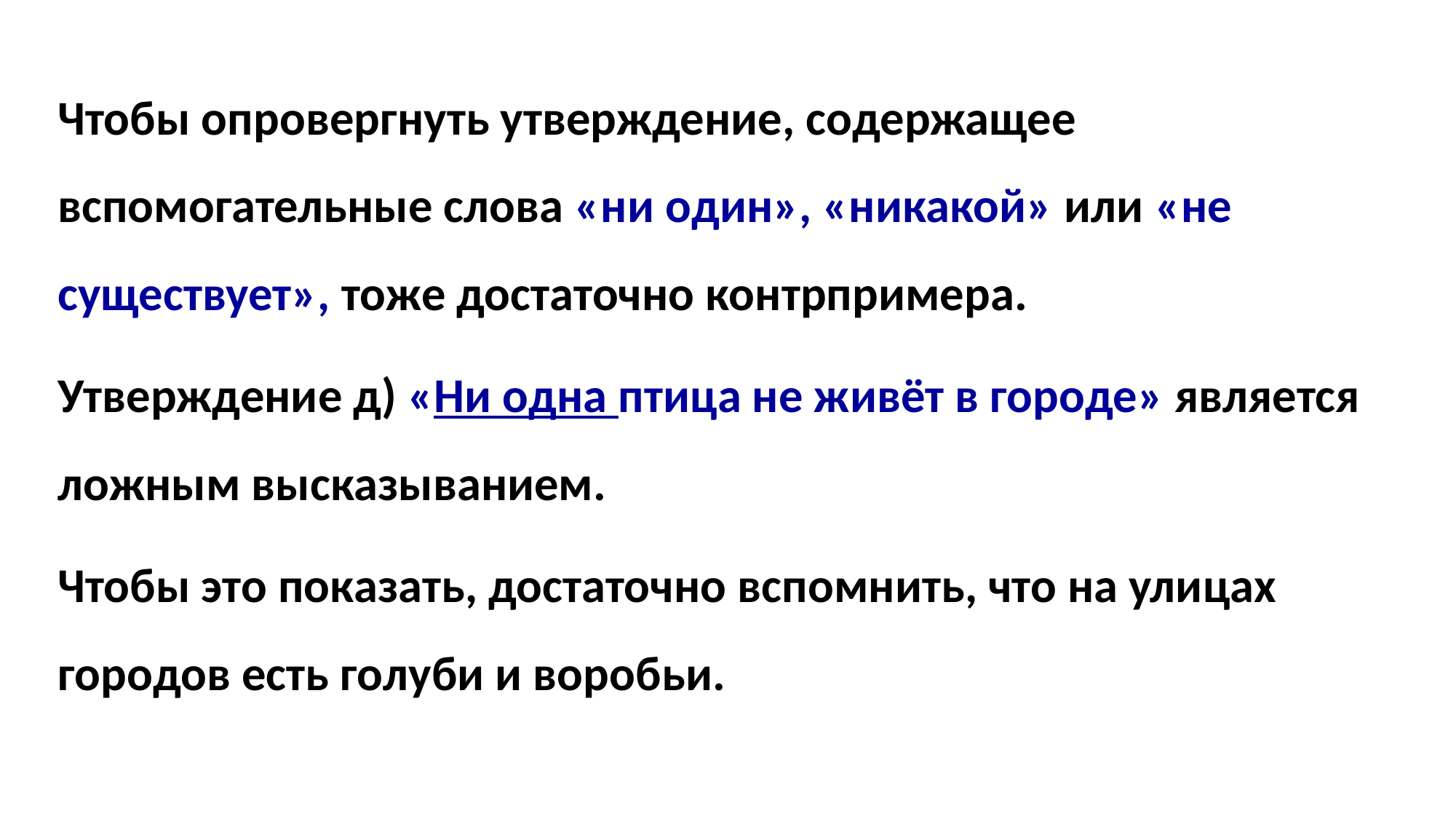

Чтобы опровергнуть утверждение, содержащее вспомогательные слова «ни один», «никакой» или «не существует», тоже достаточно контрпримера.
Утверждение д) «Ни одна птица не живёт в городе» является ложным высказыванием.
Чтобы это показать, достаточно вспомнить, что на улицах городов есть голуби и воробьи.